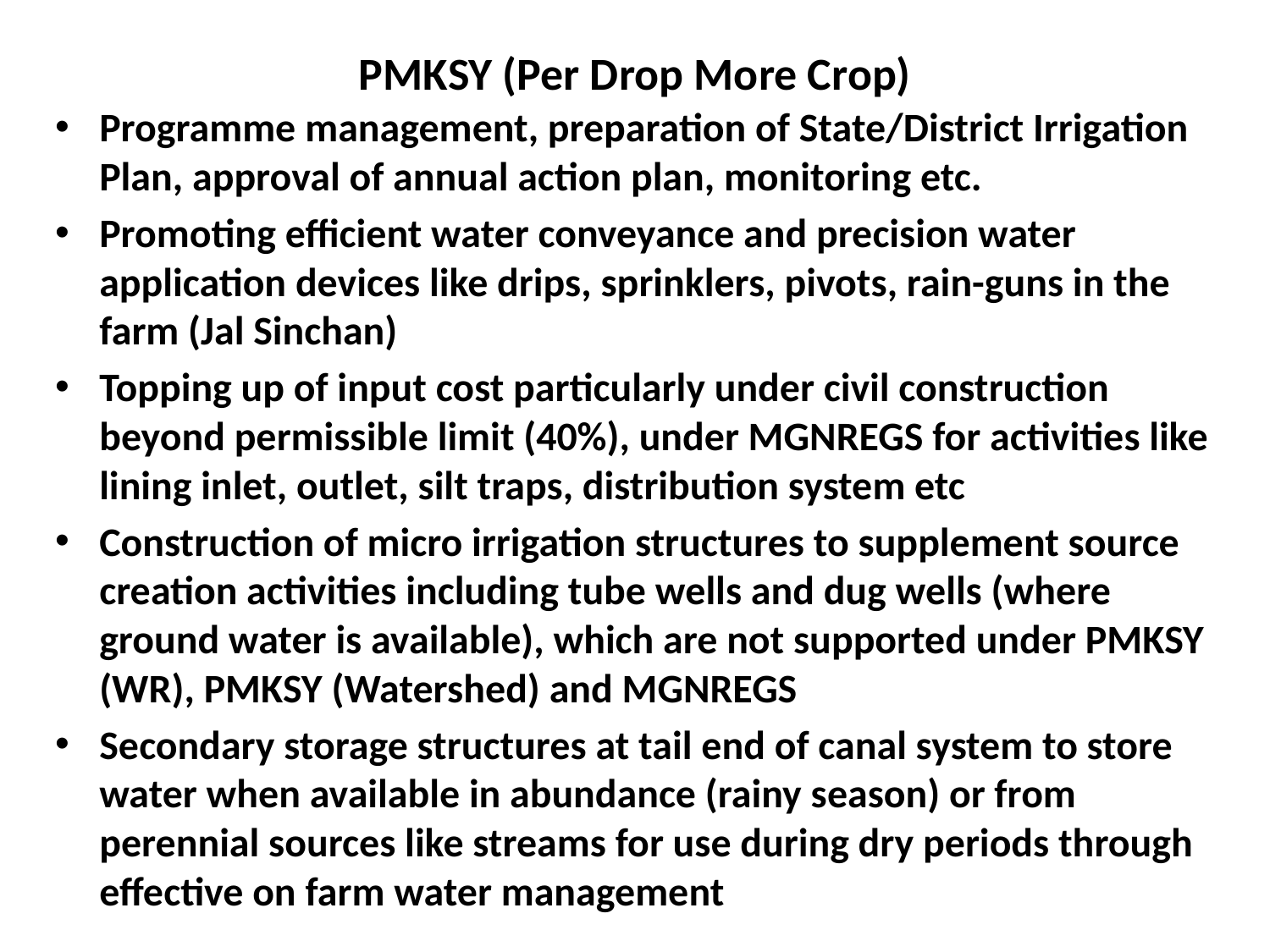

# PMKSY (Per Drop More Crop)
Programme management, preparation of State/District Irrigation Plan, approval of annual action plan, monitoring etc.
Promoting efficient water conveyance and precision water application devices like drips, sprinklers, pivots, rain-guns in the farm (Jal Sinchan)
Topping up of input cost particularly under civil construction beyond permissible limit (40%), under MGNREGS for activities like lining inlet, outlet, silt traps, distribution system etc
Construction of micro irrigation structures to supplement source creation activities including tube wells and dug wells (where ground water is available), which are not supported under PMKSY (WR), PMKSY (Watershed) and MGNREGS
Secondary storage structures at tail end of canal system to store water when available in abundance (rainy season) or from perennial sources like streams for use during dry periods through effective on farm water management